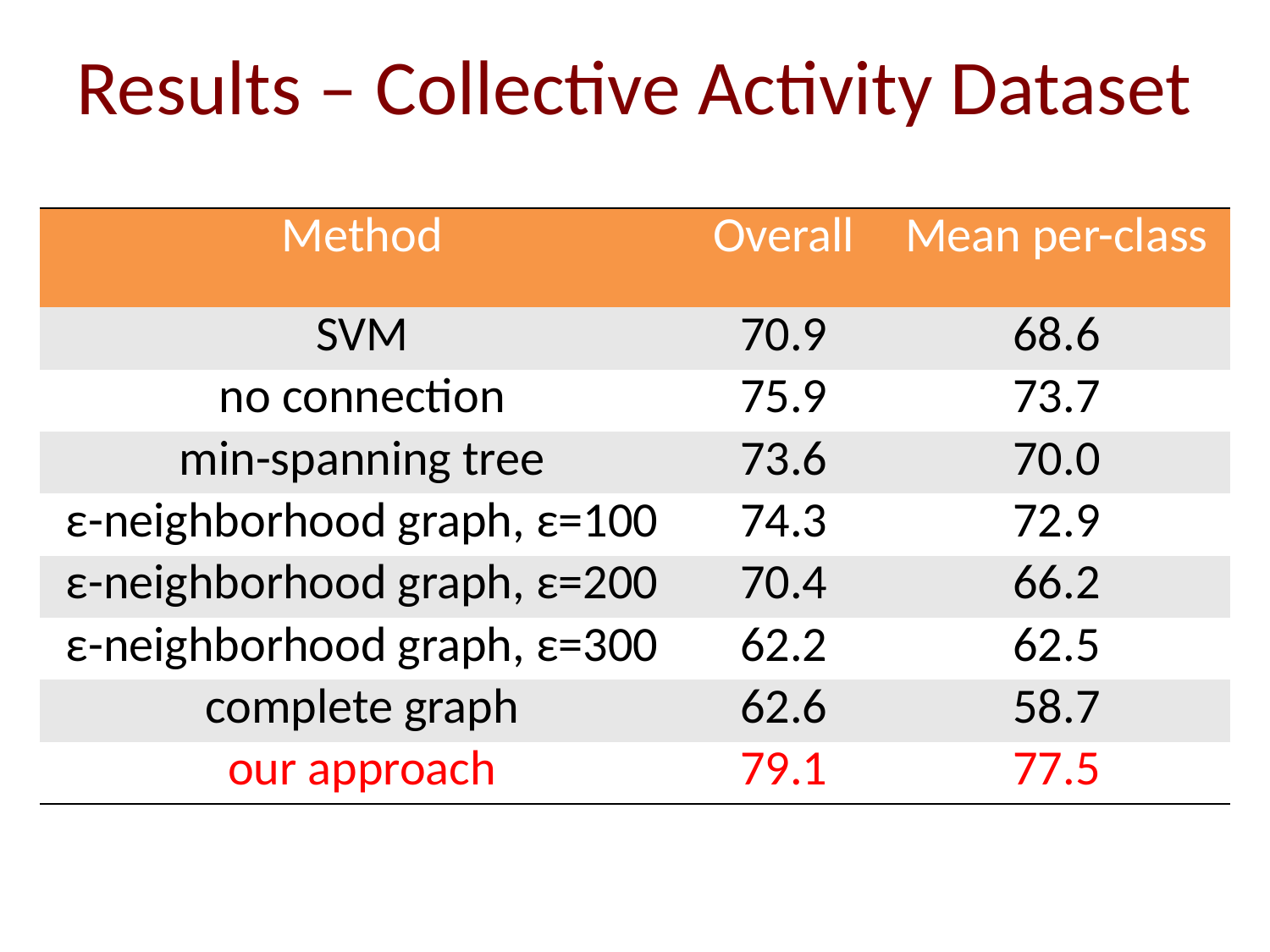

# Results – Collective Activity Dataset
| Method | Overall | Mean per-class |
| --- | --- | --- |
| SVM | 70.9 | 68.6 |
| no connection | 75.9 | 73.7 |
| min-spanning tree | 73.6 | 70.0 |
| ε-neighborhood graph, ε=100 | 74.3 | 72.9 |
| ε-neighborhood graph, ε=200 | 70.4 | 66.2 |
| ε-neighborhood graph, ε=300 | 62.2 | 62.5 |
| complete graph | 62.6 | 58.7 |
| our approach | 79.1 | 77.5 |